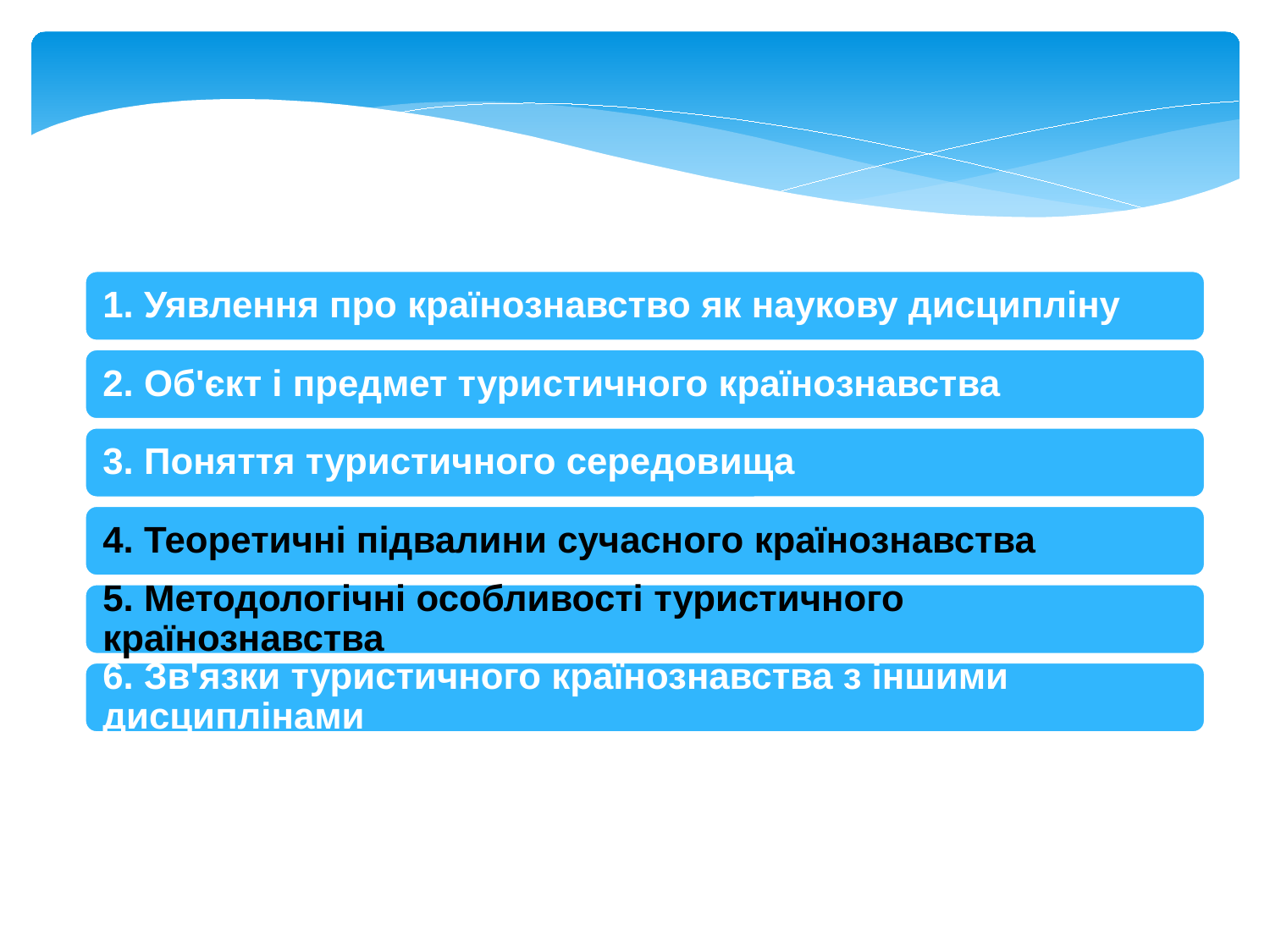

1. Уявлення про країнознавство як наукову дисципліну
2. Об'єкт і предмет туристичного країнознавства
3. Поняття туристичного середовища
4. Теоретичні підвалини сучасного країнознавства
5. Методологічні особливості туристичного країнознавства
6. Зв'язки туристичного країнознавства з іншими дисциплінами